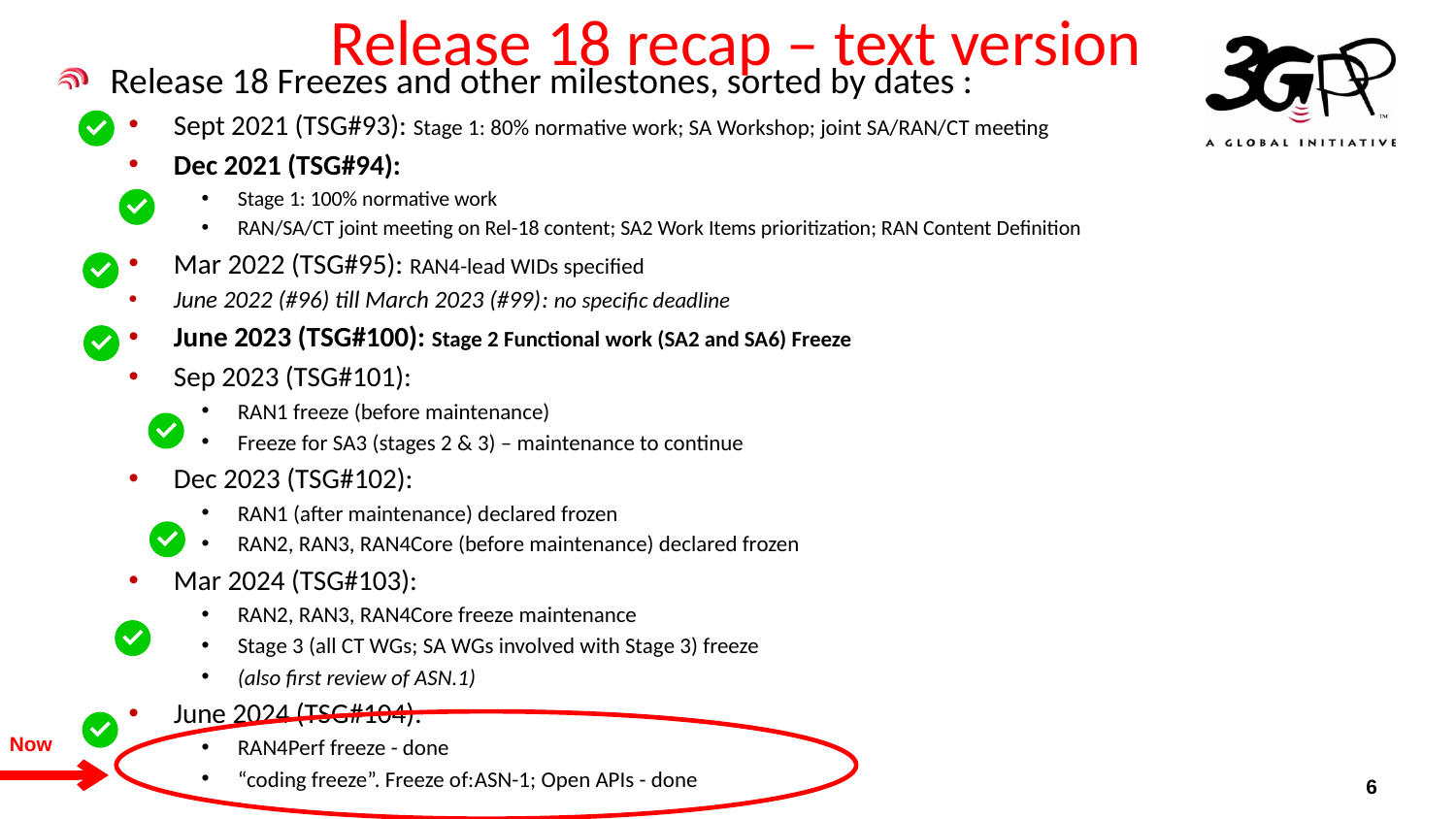

# Release 18 recap – text version
Release 18 Freezes and other milestones, sorted by dates :
Sept 2021 (TSG#93): Stage 1: 80% normative work; SA Workshop; joint SA/RAN/CT meeting
Dec 2021 (TSG#94):
Stage 1: 100% normative work
RAN/SA/CT joint meeting on Rel-18 content; SA2 Work Items prioritization; RAN Content Definition
Mar 2022 (TSG#95): RAN4-lead WIDs specified
June 2022 (#96) till March 2023 (#99): no specific deadline
June 2023 (TSG#100): Stage 2 Functional work (SA2 and SA6) Freeze
Sep 2023 (TSG#101):
RAN1 freeze (before maintenance)
Freeze for SA3 (stages 2 & 3) – maintenance to continue
Dec 2023 (TSG#102):
RAN1 (after maintenance) declared frozen
RAN2, RAN3, RAN4Core (before maintenance) declared frozen
Mar 2024 (TSG#103):
RAN2, RAN3, RAN4Core freeze maintenance
Stage 3 (all CT WGs; SA WGs involved with Stage 3) freeze
(also first review of ASN.1)
June 2024 (TSG#104):
RAN4Perf freeze - done
“coding freeze”. Freeze of:ASN-1; Open APIs - done

Now